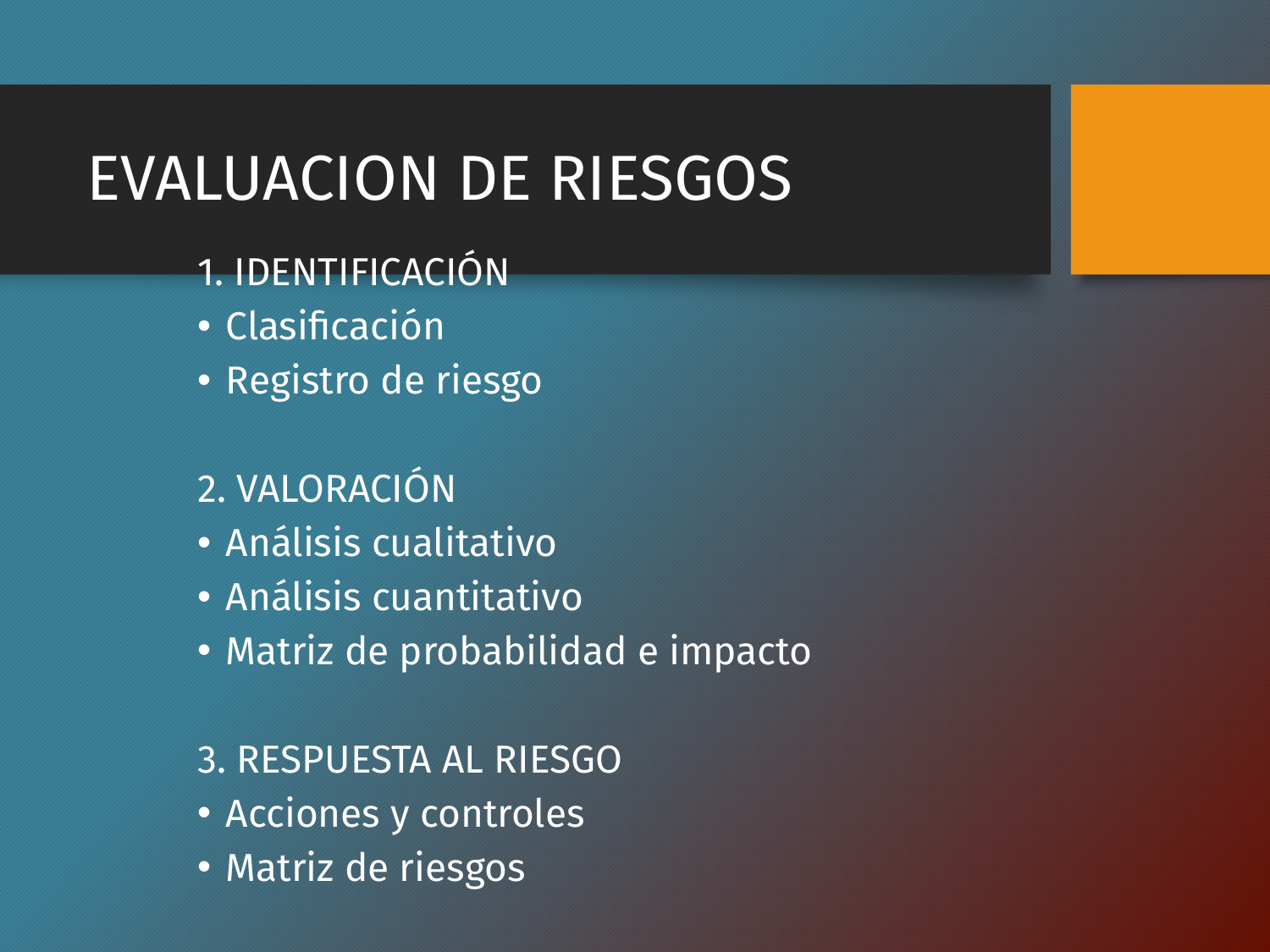

# EVALUACION DE RIESGOS
1. IDENTIFICACIÓN
Clasificación
Registro de riesgo

2. VALORACIÓN
Análisis cualitativo
Análisis cuantitativo
Matriz de probabilidad e impacto

3. RESPUESTA AL RIESGO
Acciones y controles
Matriz de riesgos